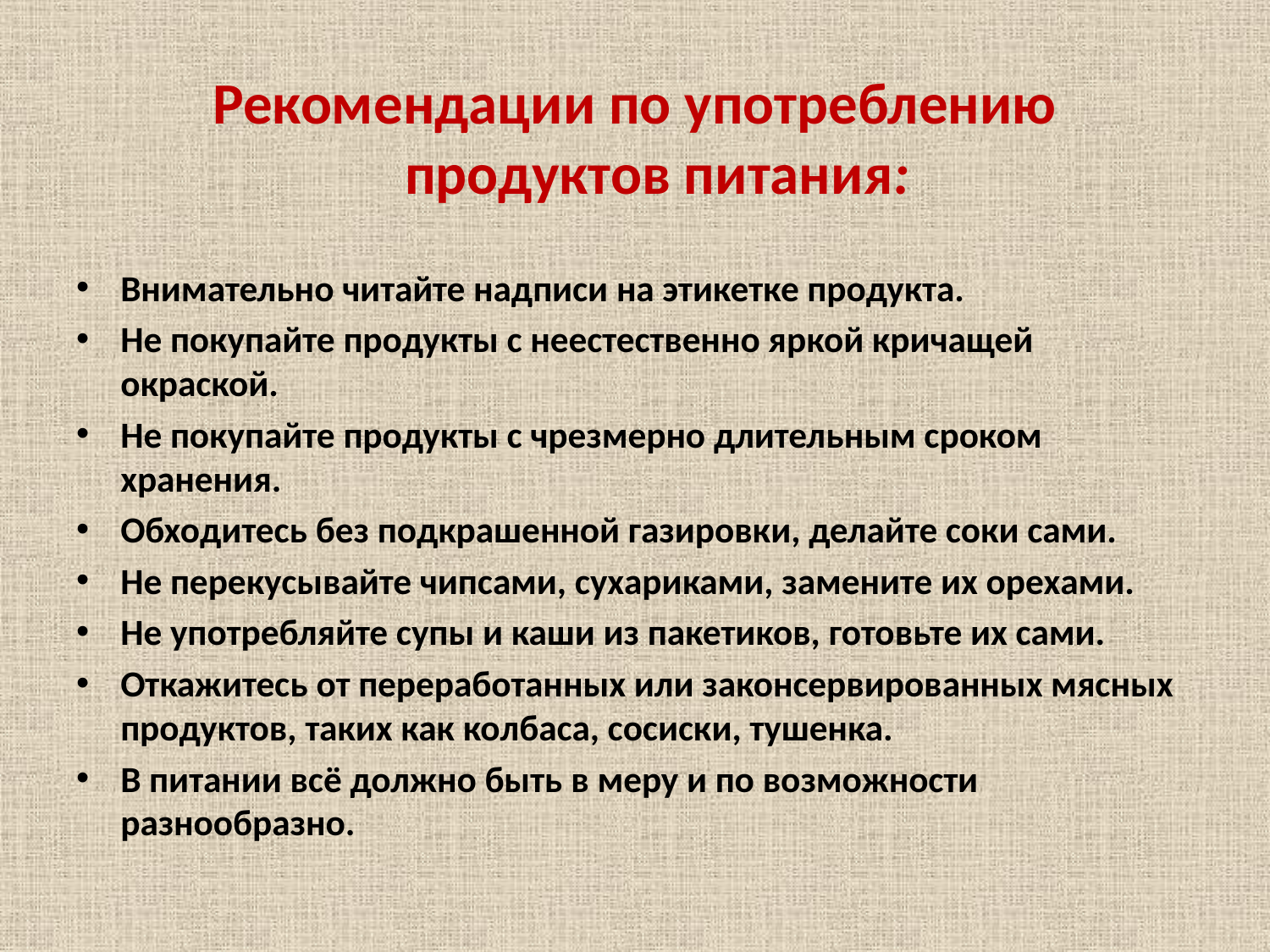

Рекомендации по употреблению продуктов питания:

Внимательно читайте надписи на этикетке продукта.
Не покупайте продукты с неестественно яркой кричащей окраской.
Не покупайте продукты с чрезмерно длительным сроком хранения.
Обходитесь без подкрашенной газировки, делайте соки сами.
Не перекусывайте чипсами, сухариками, замените их орехами.
Не употребляйте супы и каши из пакетиков, готовьте их сами.
Откажитесь от переработанных или законсервированных мясных продуктов, таких как колбаса, сосиски, тушенка.
В питании всё должно быть в меру и по возможности разнообразно.